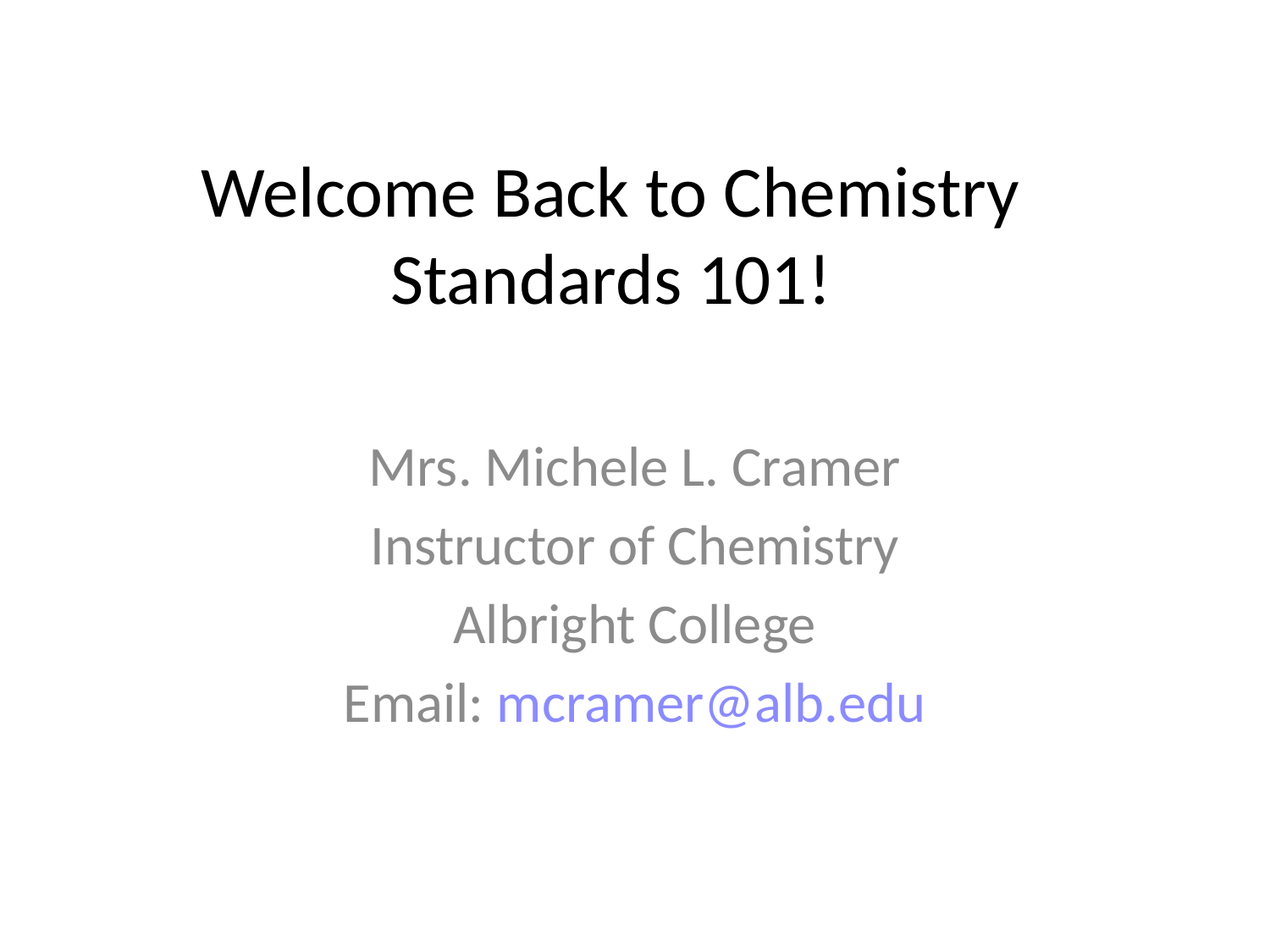

Welcome Back to Chemistry
Standards 101!
Mrs. Michele L. Cramer
Instructor of Chemistry
Albright College
Email: mcramer@alb.edu